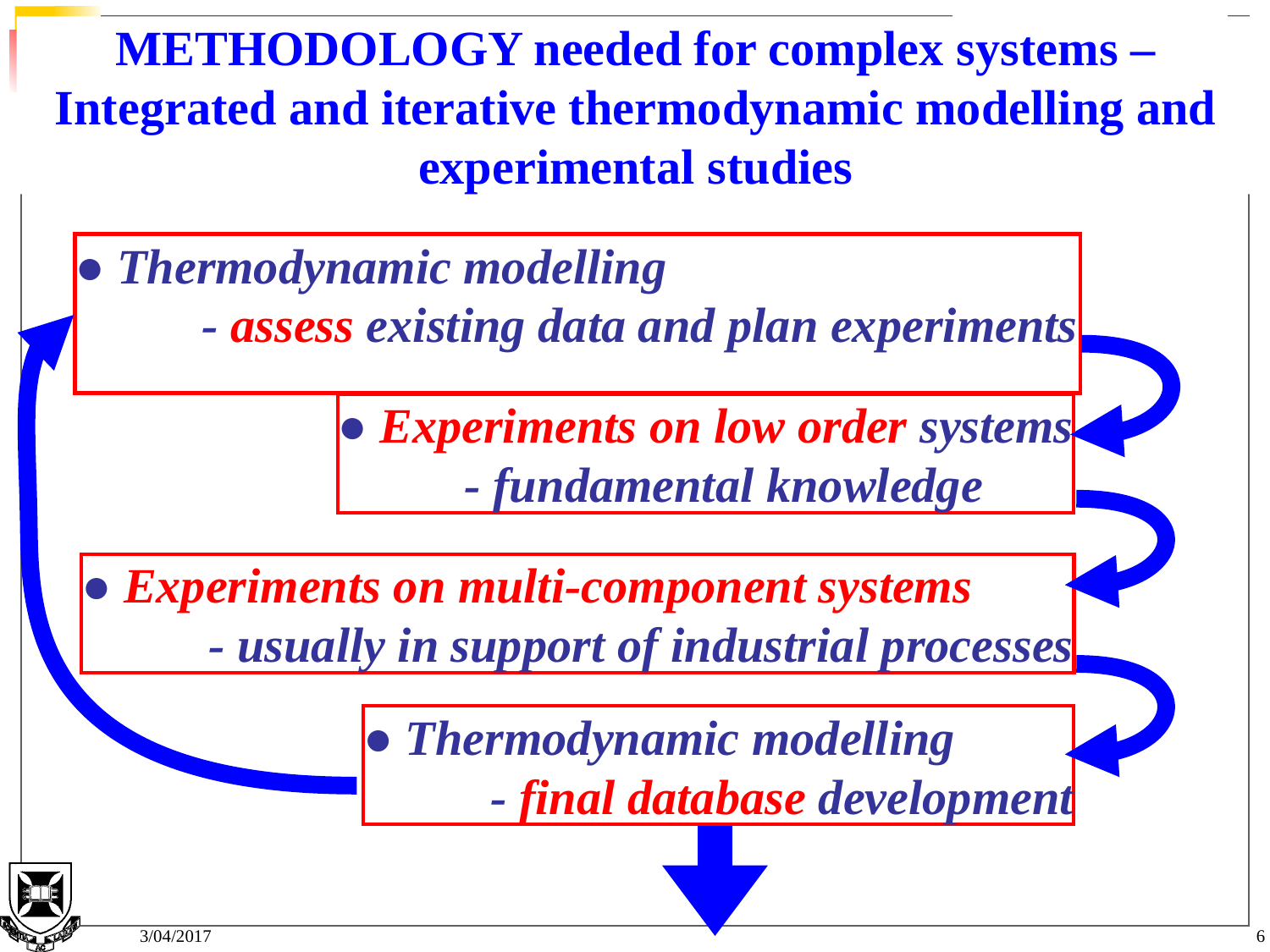

METHODOLOGY needed for complex systems – Integrated and iterative thermodynamic modelling and experimental studies
● Thermodynamic modelling
	- assess existing data and plan experiments

● Experiments on low order systems
	- fundamental knowledge

● Experiments on multi-component systems
	- usually in support of industrial processes

● Thermodynamic modelling
	- final database development

3/04/2017
6